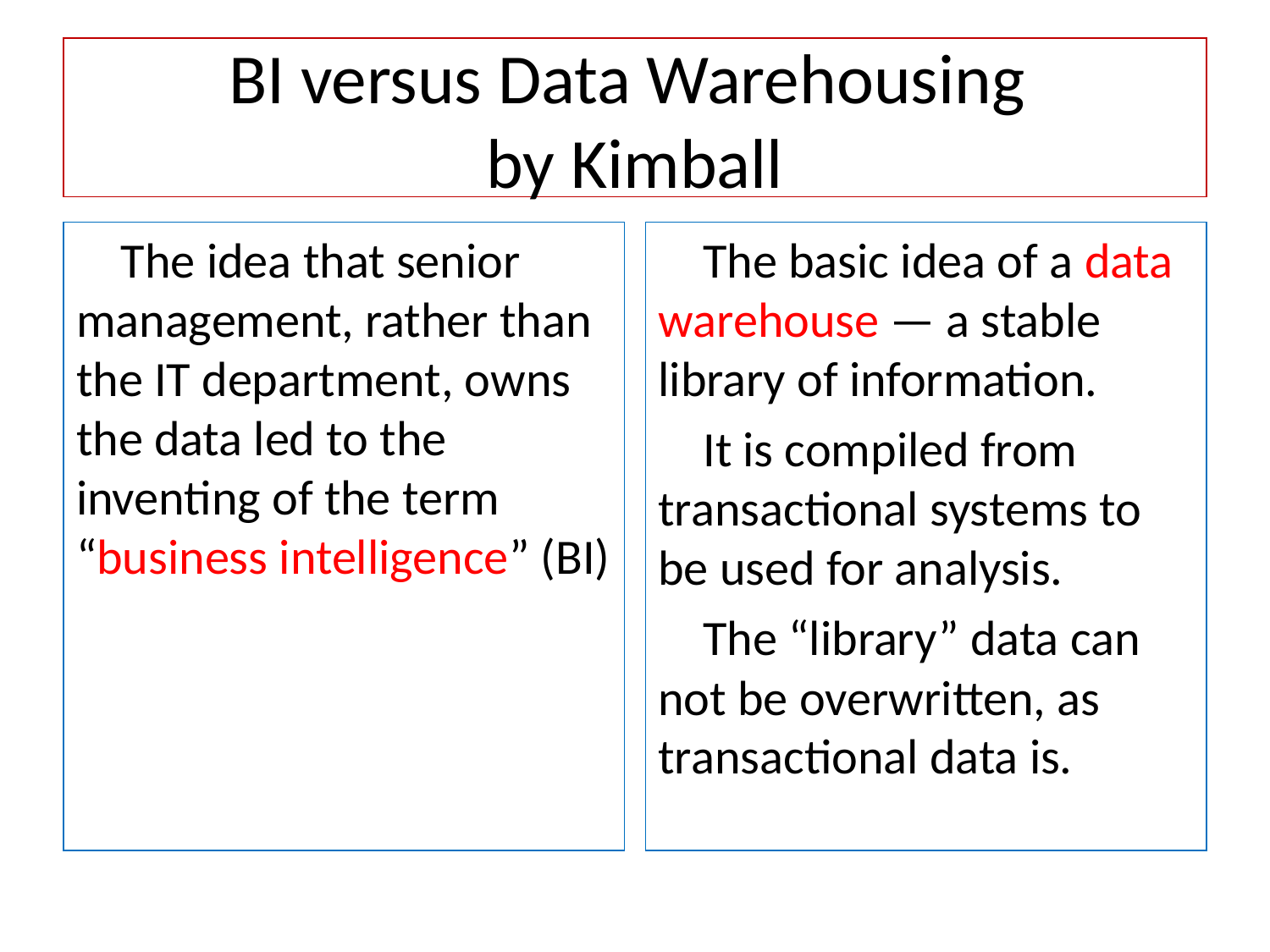

# BI versus Data Warehousing by Kimball
    The idea that senior management, rather than the IT department, owns the data led to the inventing of the term “business intelligence” (BI)
    The basic idea of a data warehouse — a stable library of information.
    It is compiled from transactional systems to be used for analysis.
    The “library” data can not be overwritten, as transactional data is.